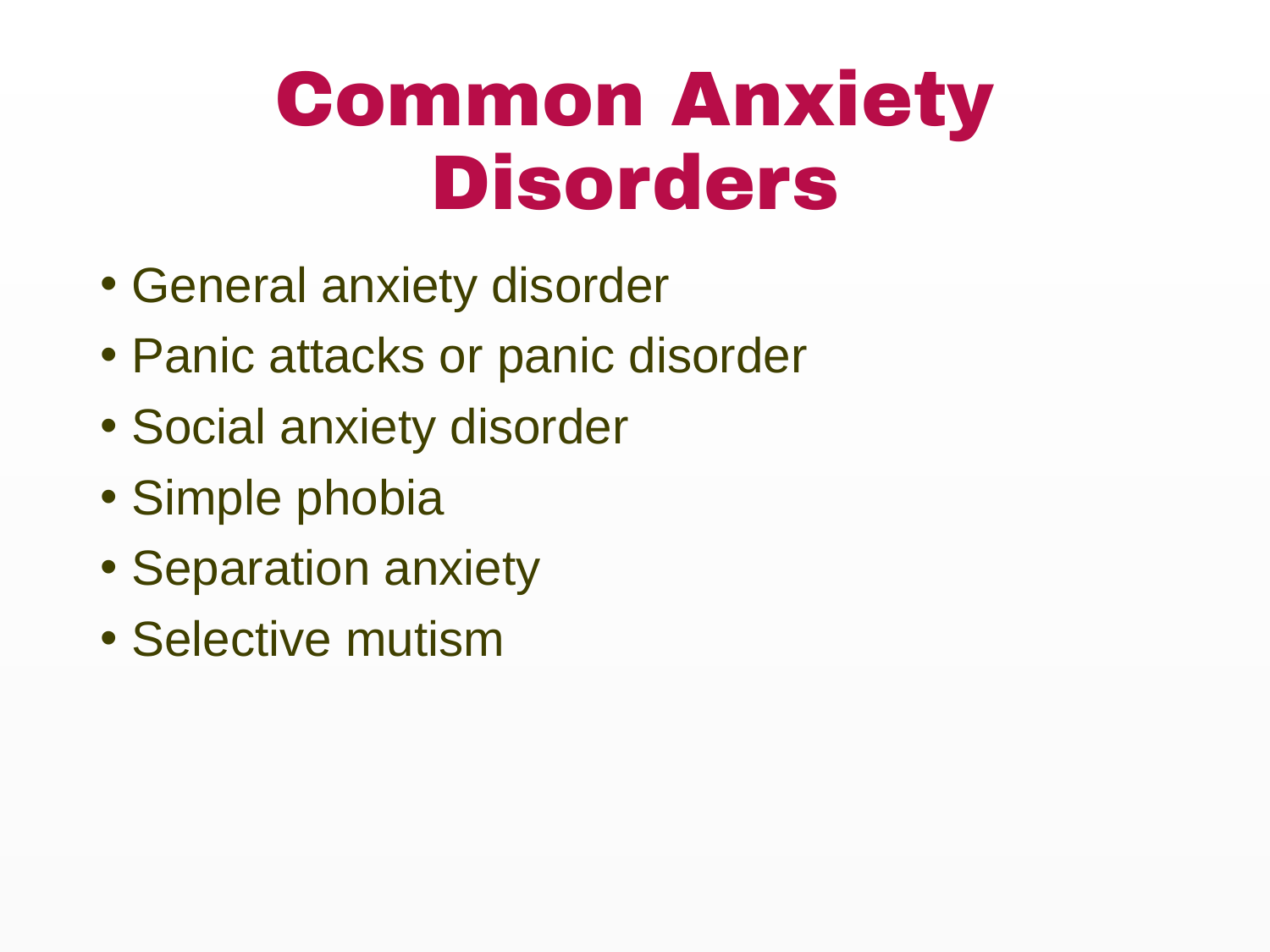

# Common Anxiety Disorders
General anxiety disorder
Panic attacks or panic disorder
Social anxiety disorder
Simple phobia
Separation anxiety
Selective mutism